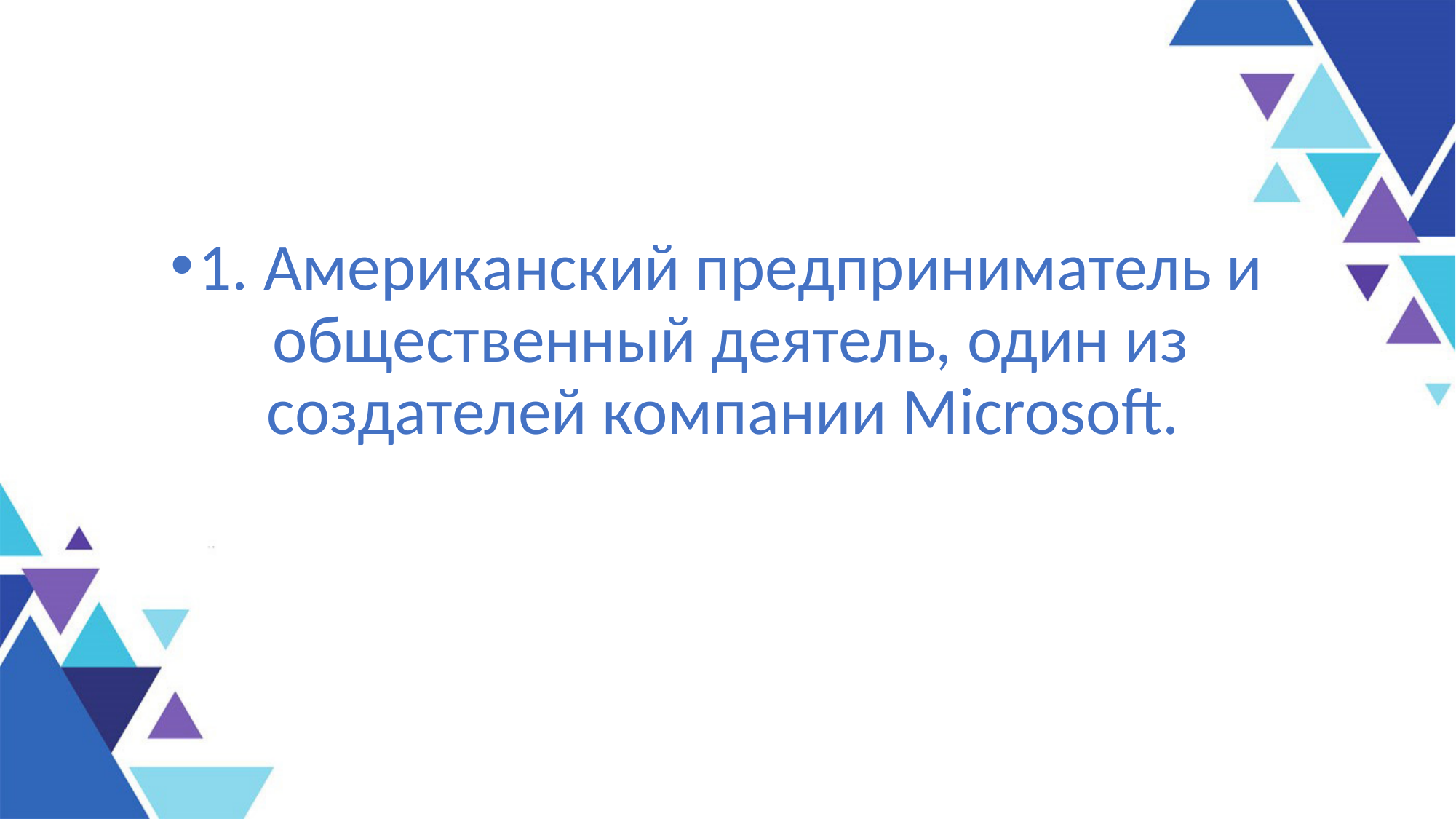

1. Американский предприниматель и общественный деятель, один из создателей компании Microsoft.